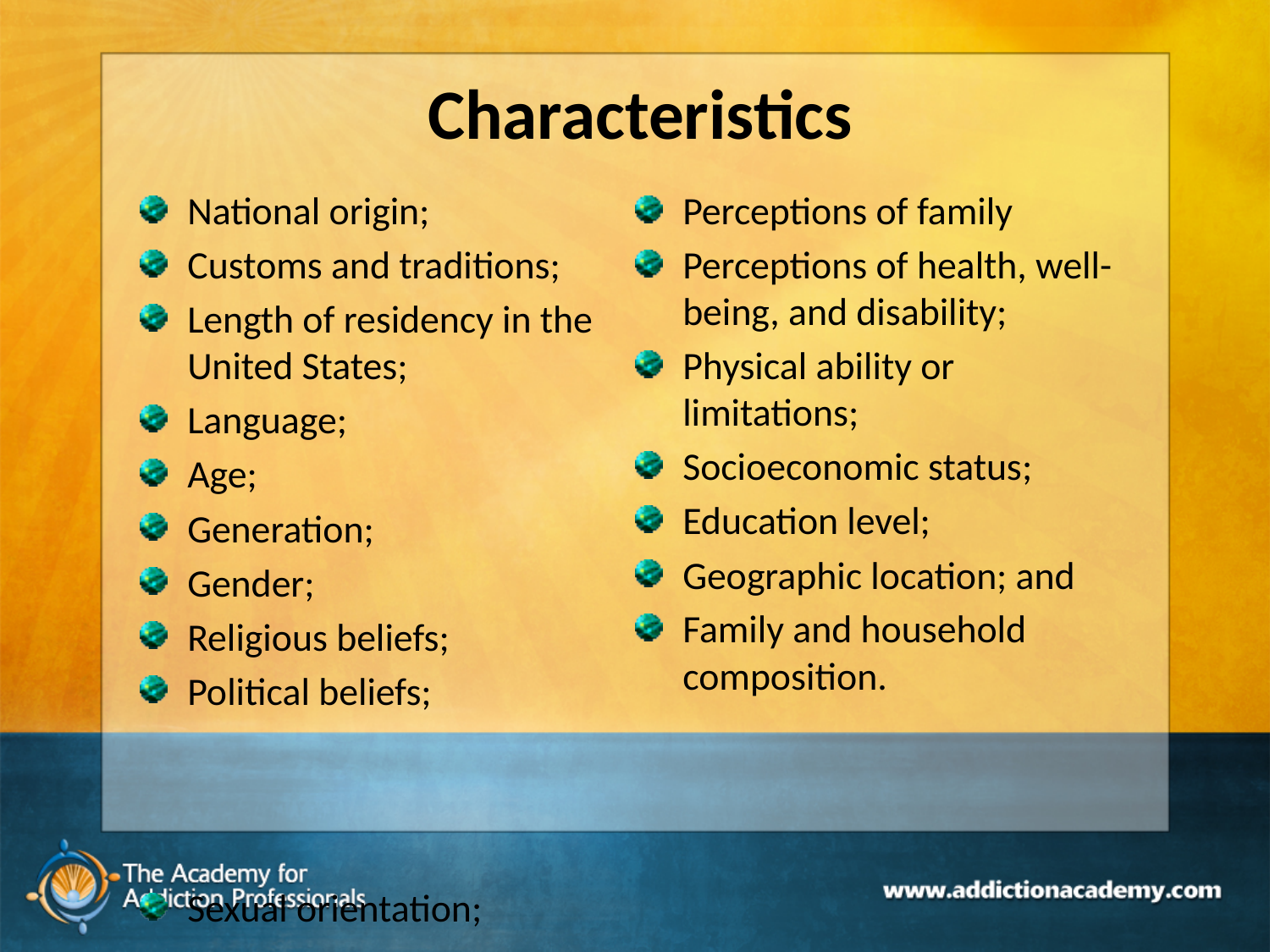

# Characteristics
National origin;
Customs and traditions;
Length of residency in the United States;
Language;
Age;
Generation;
Gender;
Religious beliefs;
Political beliefs;

Sexual orientation;
Perceptions of family
Perceptions of health, well-being, and disability;
Physical ability or limitations;
Socioeconomic status;
Education level;
Geographic location; and
Family and household composition.